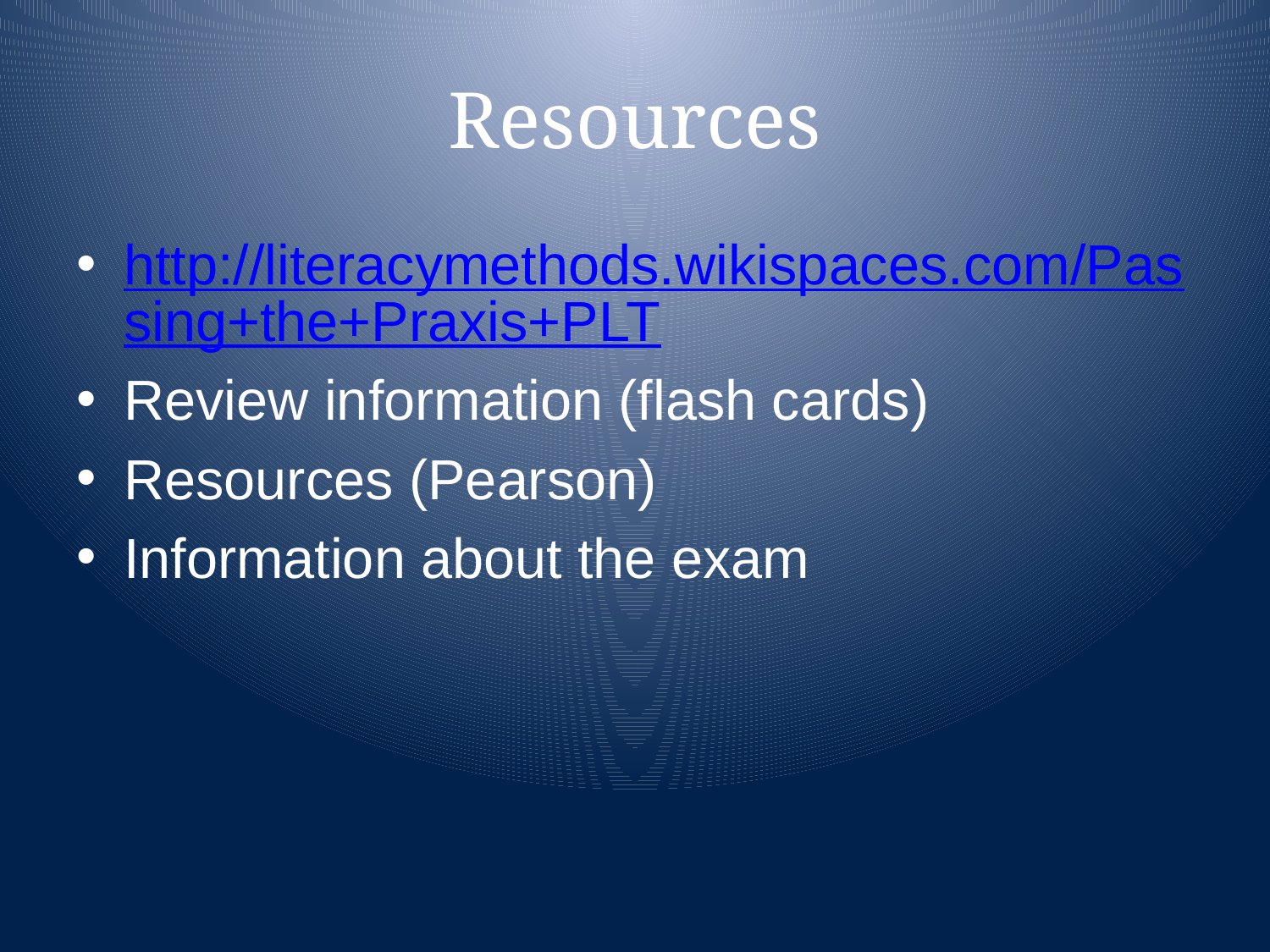

# Resources
http://literacymethods.wikispaces.com/Passing+the+Praxis+PLT
Review information (flash cards)
Resources (Pearson)
Information about the exam